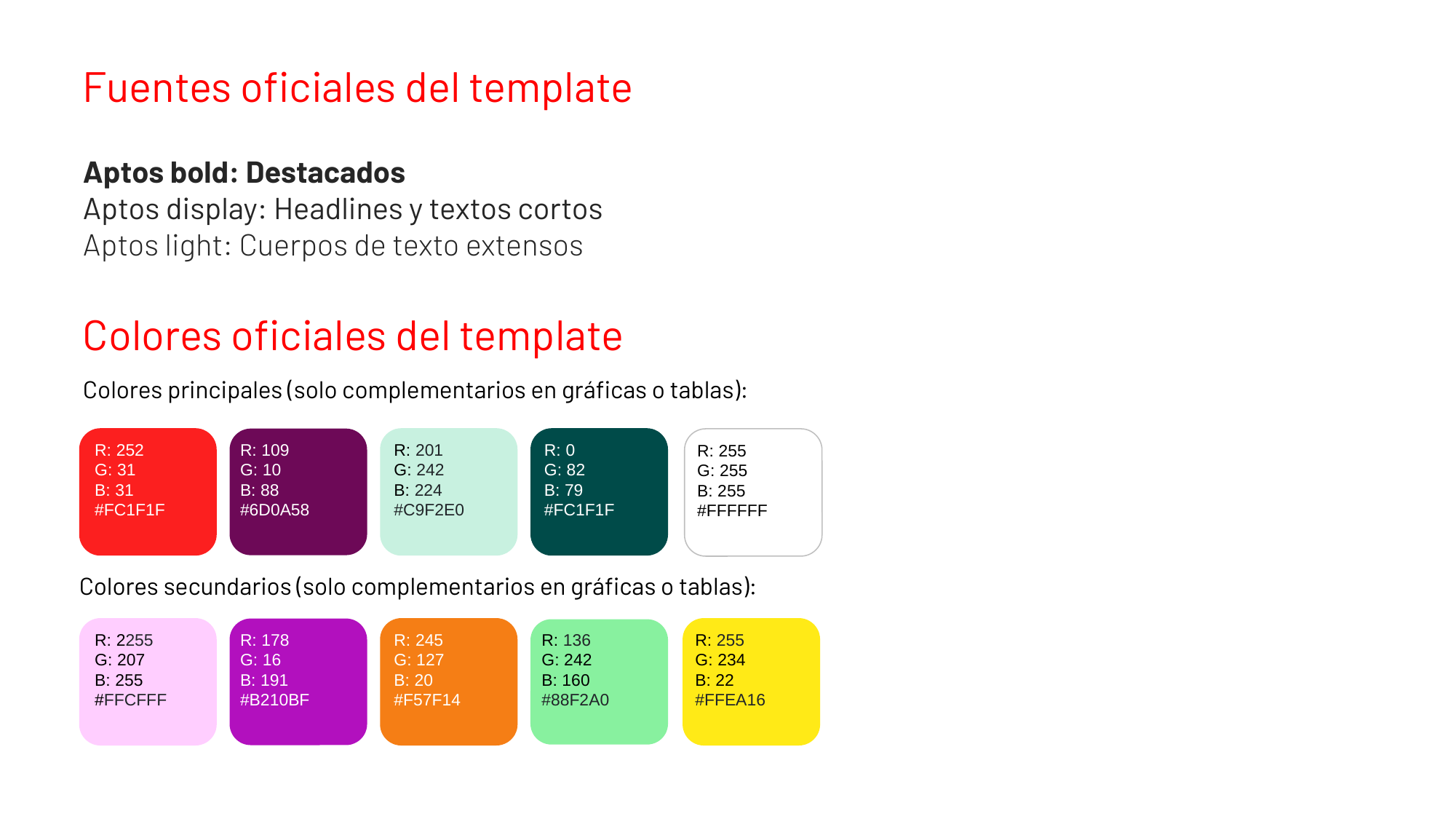

# Fuentes oficiales del template
Aptos bold: Destacados
Aptos display: Headlines y textos cortos
Aptos light: Cuerpos de texto extensos
Colores oficiales del template
Colores principales (solo complementarios en gráficas o tablas):

R: 252
G: 31
B: 31
#FC1F1F
R: 109
G: 10
B: 88
#6D0A58
R: 201
G: 242
B: 224
#C9F2E0
R: 0
G: 82
B: 79
#FC1F1F
R: 255
G: 255
B: 255
#FFFFFF
Colores secundarios (solo complementarios en gráficas o tablas):

R: 2255
G: 207
B: 255
#FFCFFF
R: 178
G: 16
B: 191
#B210BF
R: 245
G: 127
B: 20
#F57F14
R: 136
G: 242
B: 160
#88F2A0
R: 255
G: 234
B: 22
#FFEA16